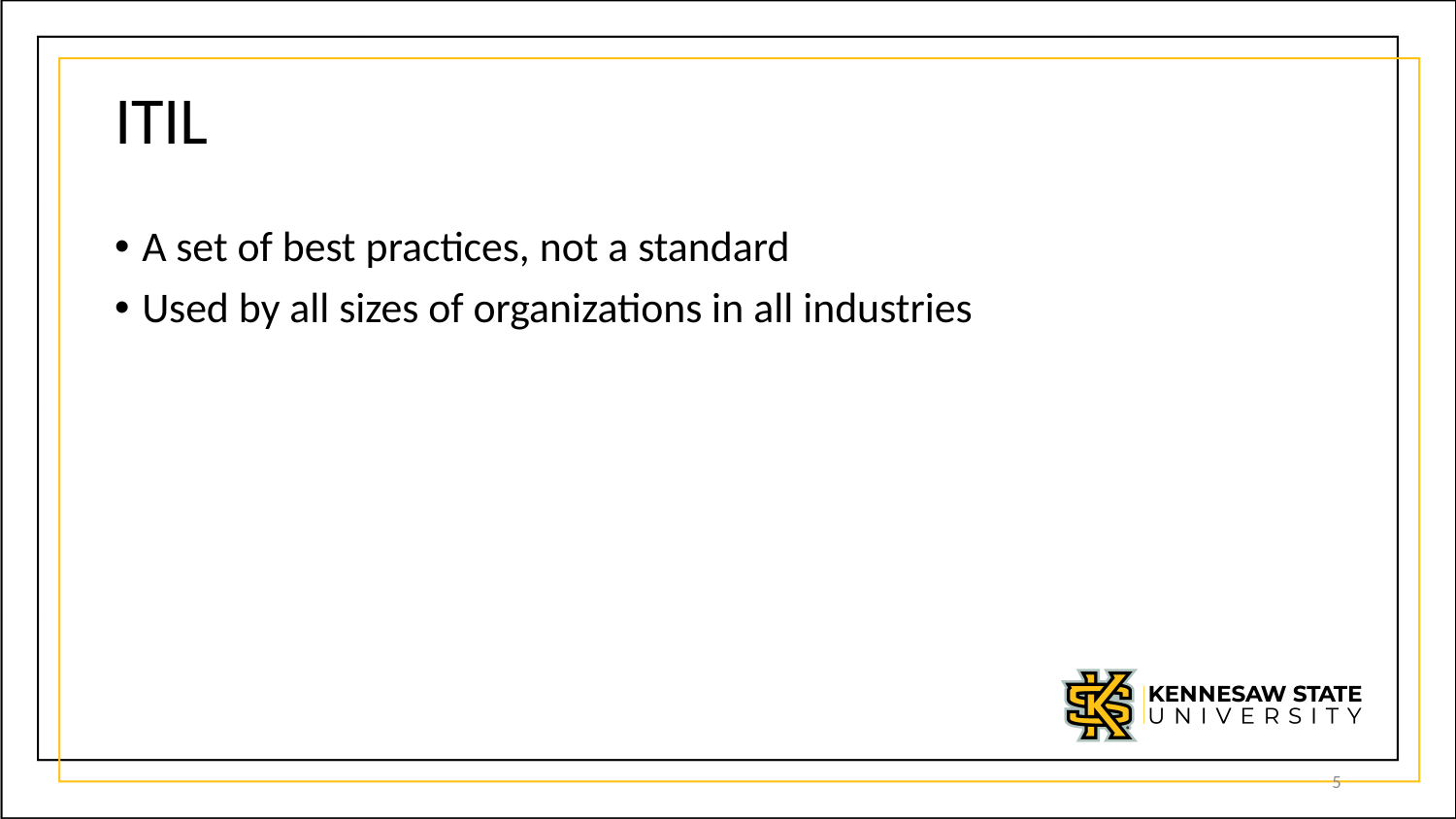

# ITIL
A set of best practices, not a standard
Used by all sizes of organizations in all industries
5